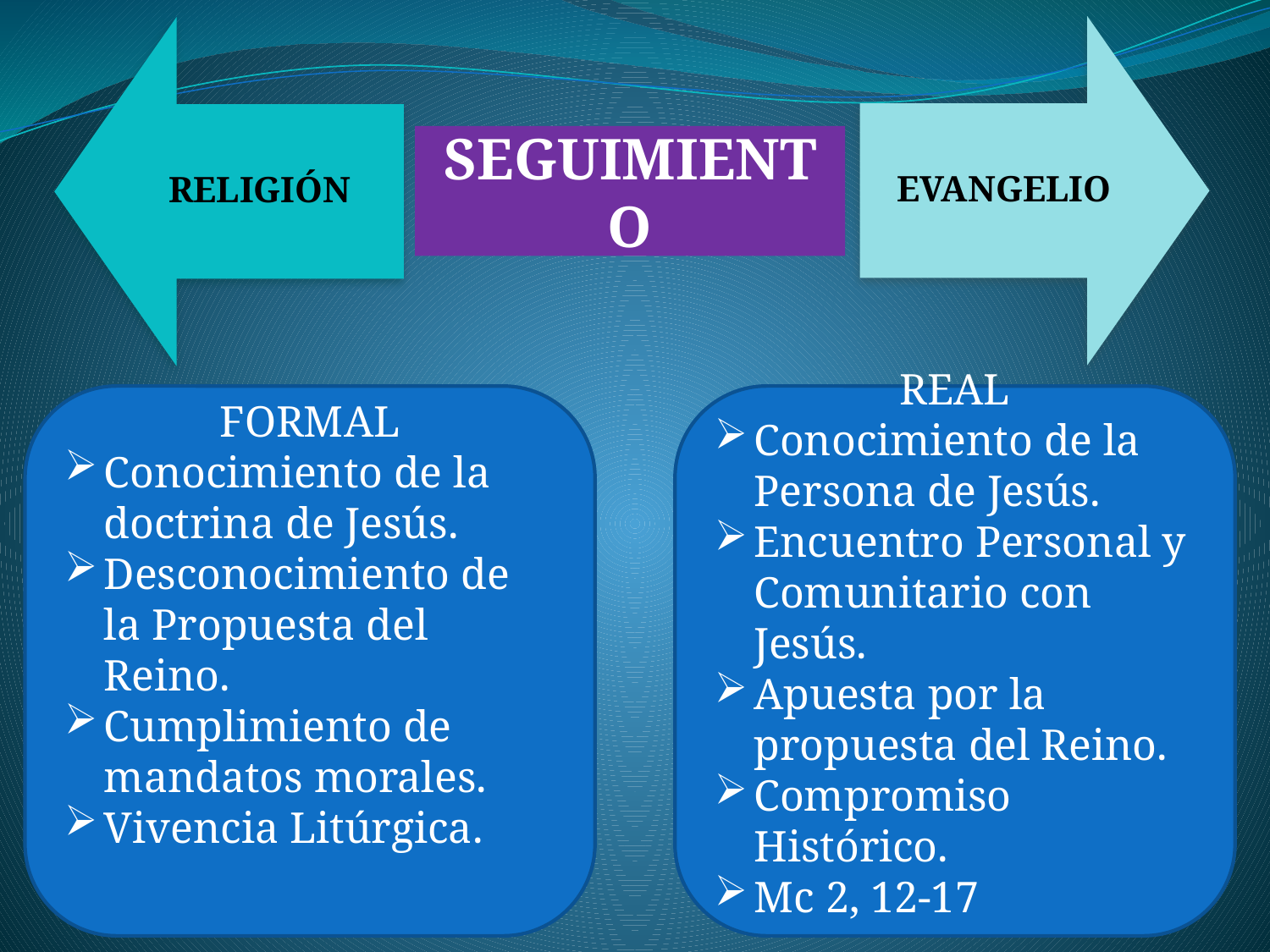

RELIGIÓN
EVANGELIO
SEGUIMIENTO
FORMAL
Conocimiento de la doctrina de Jesús.
Desconocimiento de la Propuesta del Reino.
Cumplimiento de mandatos morales.
Vivencia Litúrgica.

REAL
Conocimiento de la Persona de Jesús.
Encuentro Personal y Comunitario con Jesús.
Apuesta por la propuesta del Reino.
Compromiso Histórico.
Mc 2, 12-17